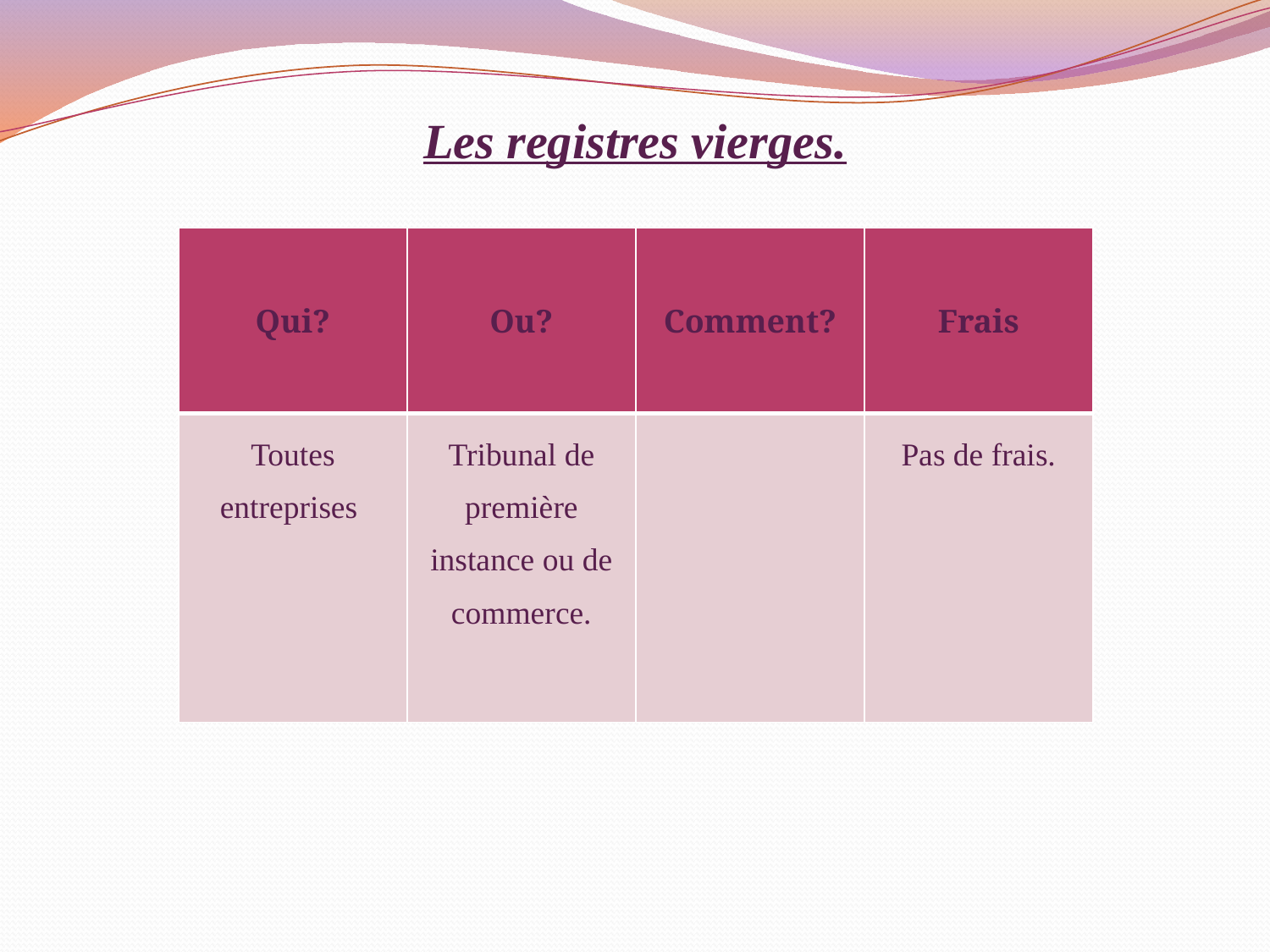

# Les registres vierges.
| Qui? | Ou? | Comment? | Frais |
| --- | --- | --- | --- |
| Toutes entreprises | Tribunal de première instance ou de commerce. |  | Pas de frais. |